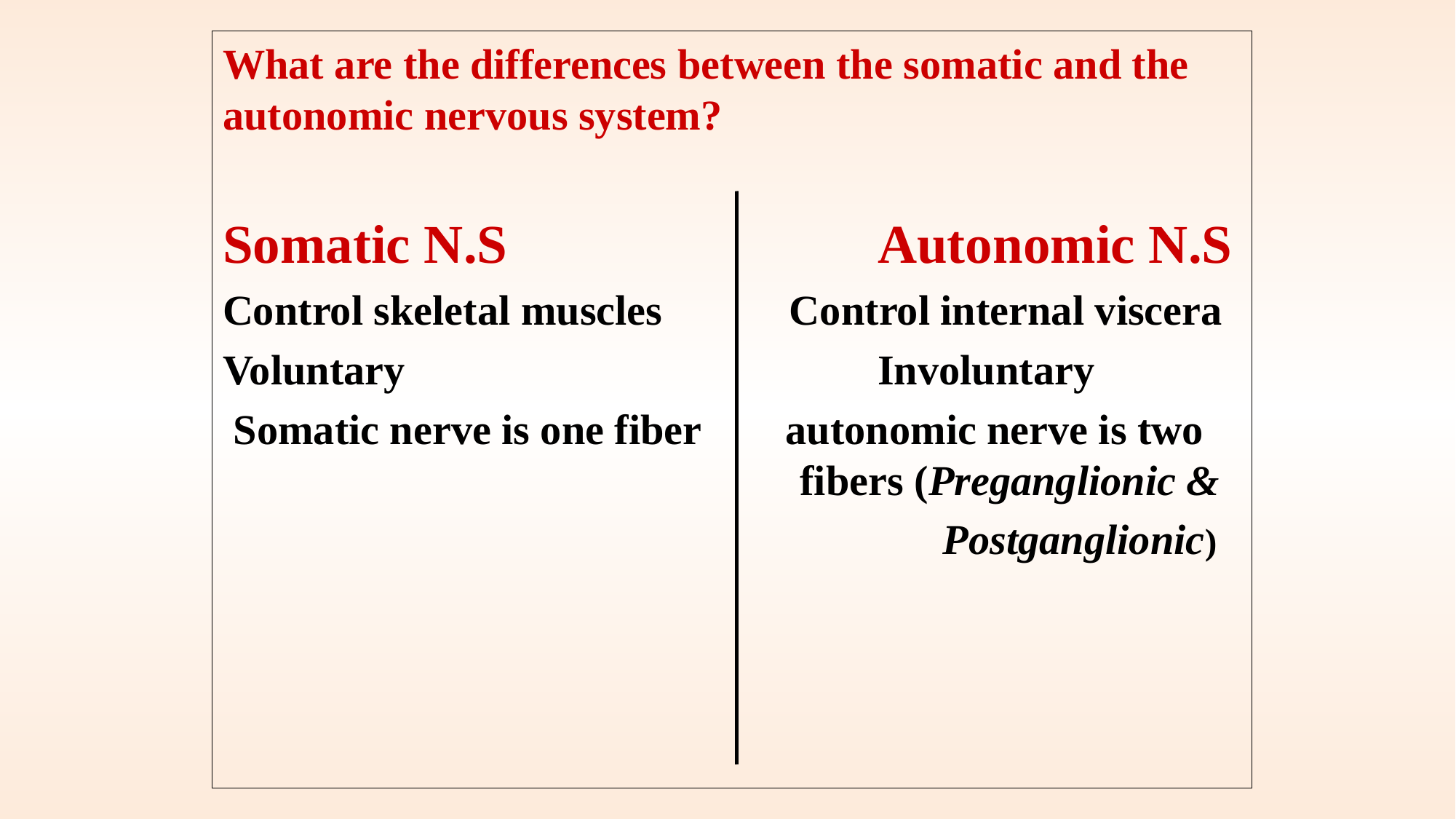

What are the differences between the somatic and the autonomic nervous system?

Somatic N.S				Autonomic N.S
Control skeletal muscles	  Control internal viscera
Voluntary					Involuntary
 Somatic nerve is one fiber        autonomic nerve is two 					   fibers (Preganglionic &
						 Postganglionic)